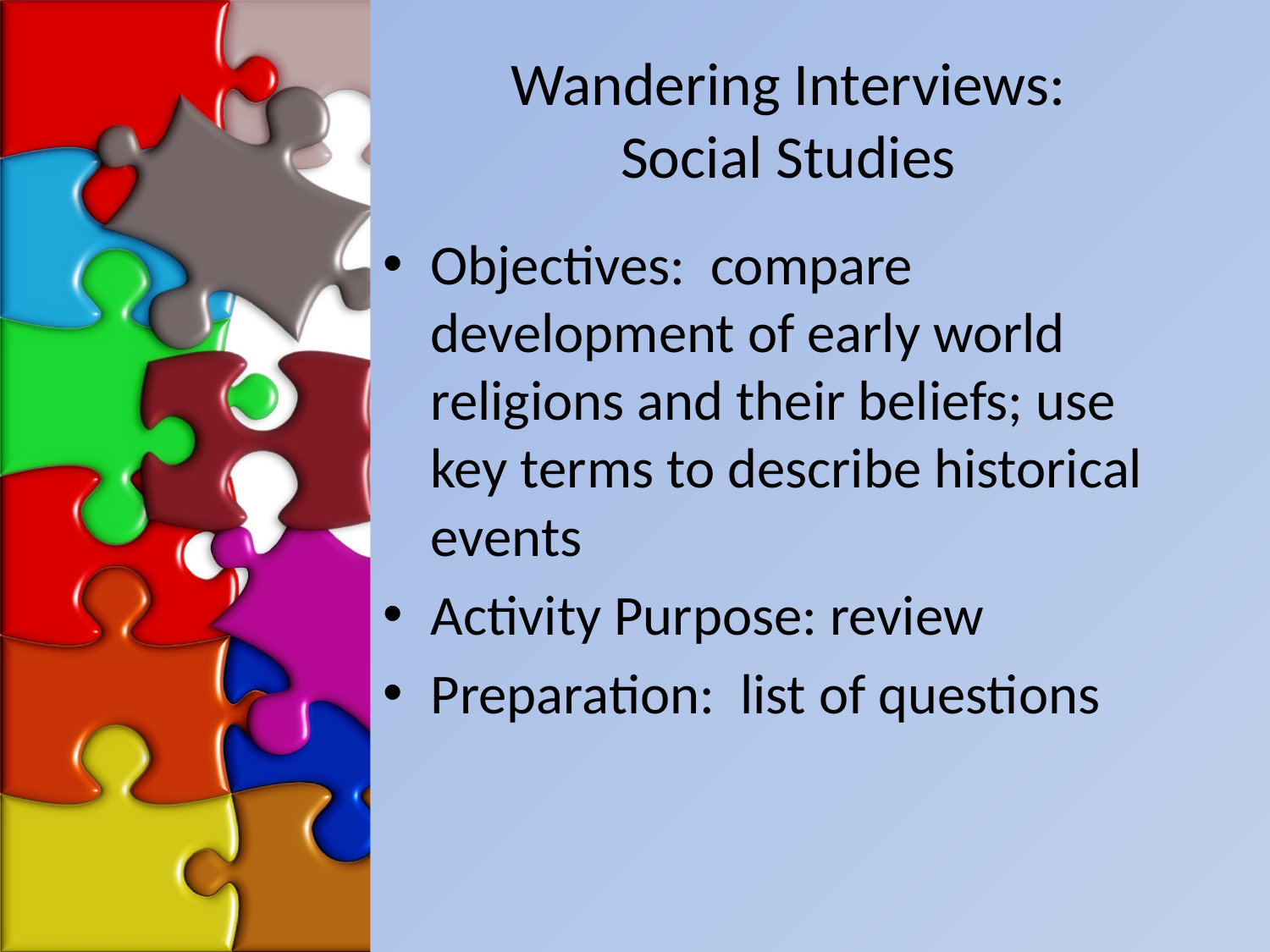

# Wandering Interviews: Social Studies
Objectives:  compare development of early world religions and their beliefs; use key terms to describe historical events
Activity Purpose: review
Preparation:  list of questions